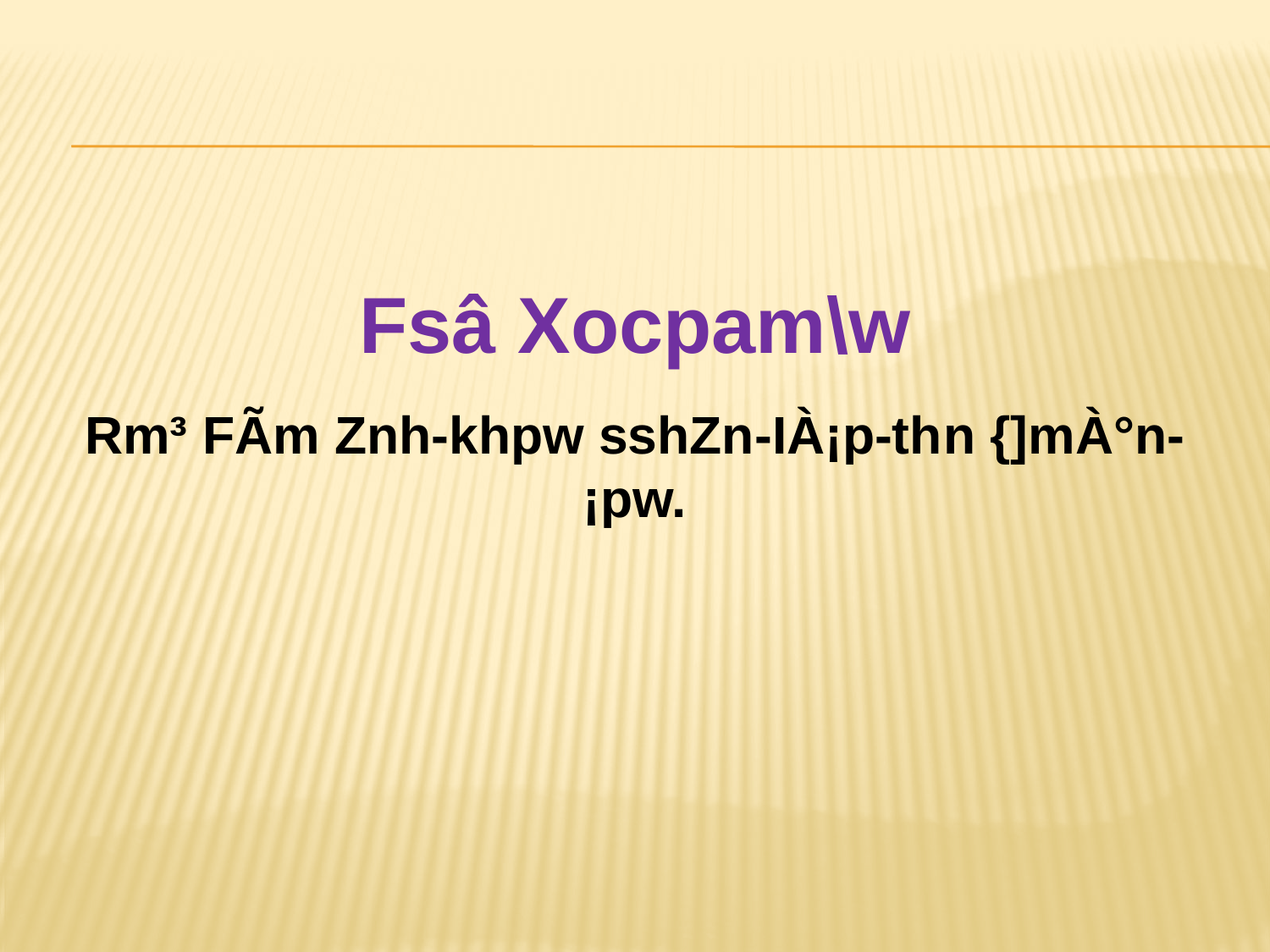

Fsâ Xocpam\w

Rm³ FÃm Znh-khpw sshZn-IÀ¡p-th­n {]mÀ°n-¡pw.